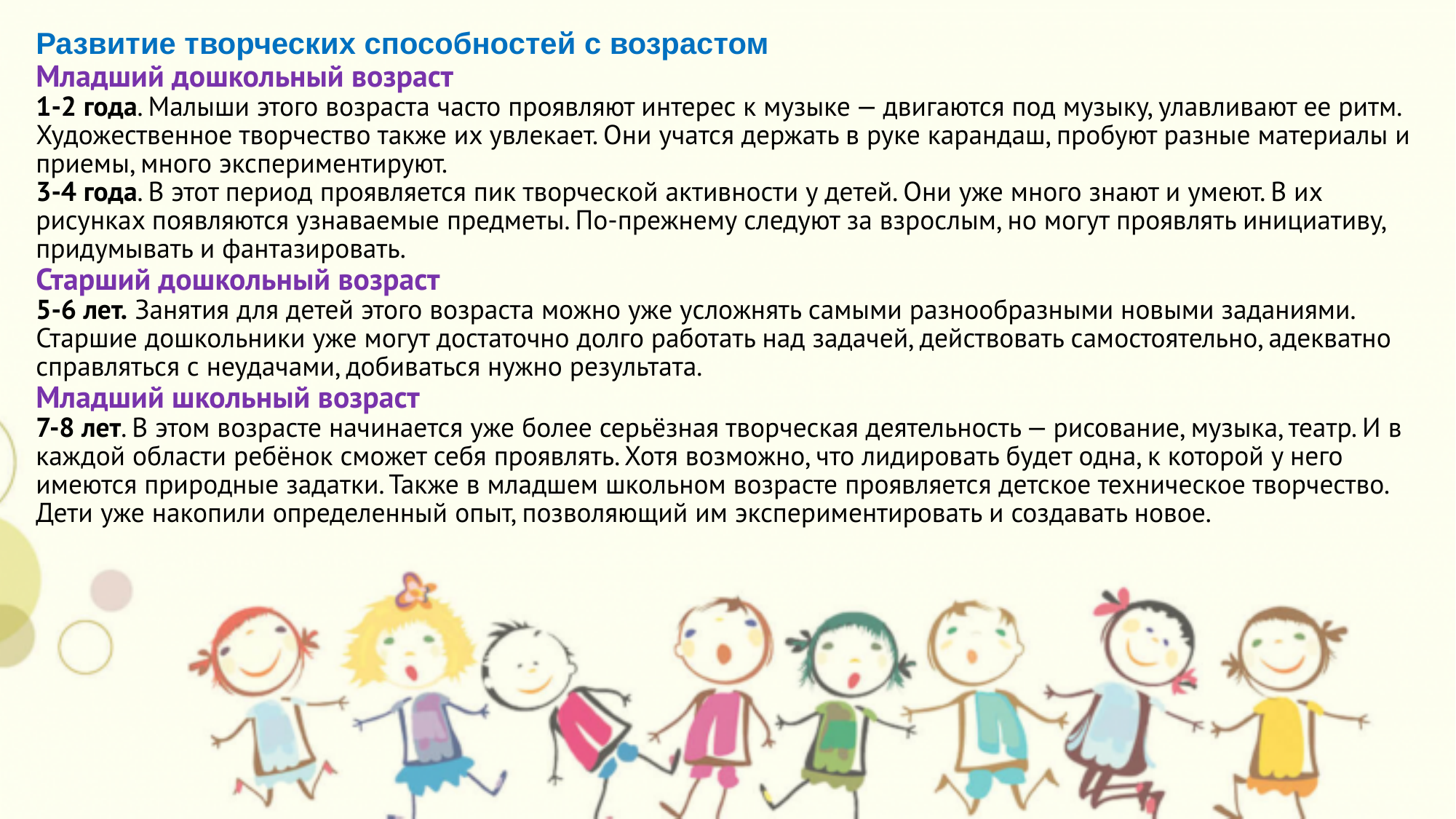

Развитие творческих способностей с возрастом
Младший дошкольный возраст
1-2 года. Малыши этого возраста часто проявляют интерес к музыке — двигаются под музыку, улавливают ее ритм. Художественное творчество также их увлекает. Они учатся держать в руке карандаш, пробуют разные материалы и приемы, много экспериментируют.
3-4 года. В этот период проявляется пик творческой активности у детей. Они уже много знают и умеют. В их рисунках появляются узнаваемые предметы. По-прежнему следуют за взрослым, но могут проявлять инициативу, придумывать и фантазировать.
Старший дошкольный возраст
5-6 лет. Занятия для детей этого возраста можно уже усложнять самыми разнообразными новыми заданиями. Старшие дошкольники уже могут достаточно долго работать над задачей, действовать самостоятельно, адекватно справляться с неудачами, добиваться нужно результата.
Младший школьный возраст
7-8 лет. В этом возрасте начинается уже более серьёзная творческая деятельность — рисование, музыка, театр. И в каждой области ребёнок сможет себя проявлять. Хотя возможно, что лидировать будет одна, к которой у него имеются природные задатки. Также в младшем школьном возрасте проявляется детское техническое творчество. Дети уже накопили определенный опыт, позволяющий им экспериментировать и создавать новое.